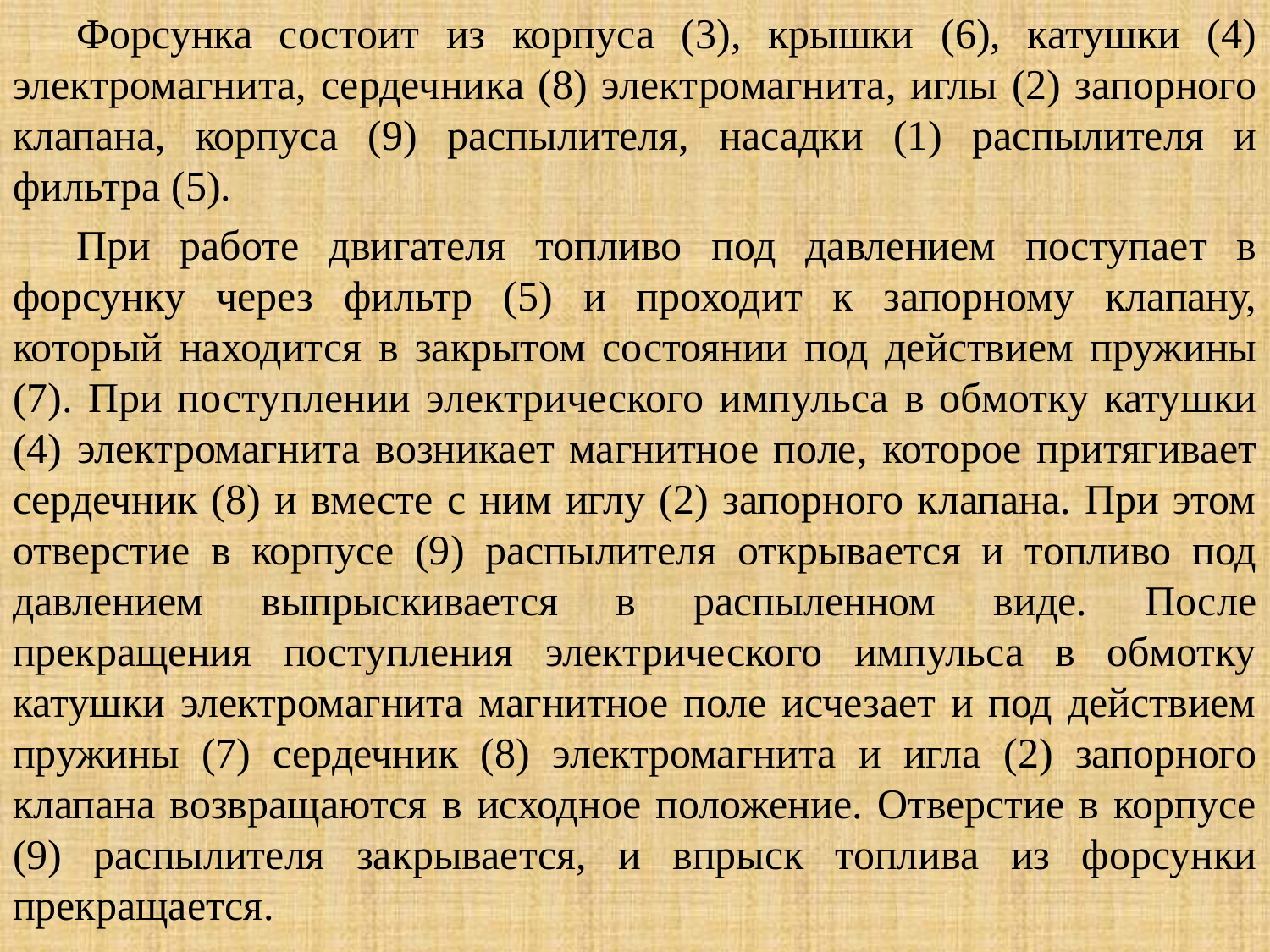

Форсунка состоит из корпуса (3), крышки (6), катушки (4) электромагнита, сердечника (8) электромагнита, иглы (2) запорного клапана, корпуса (9) распылителя, насадки (1) распылителя и фильтра (5).
При работе двигателя топливо под давлением поступает в форсунку через фильтр (5) и проходит к запорному клапану, который находится в закрытом состоянии под действием пружины (7). При поступлении электрического импульса в обмотку катушки (4) электромагнита возникает магнитное поле, которое притягивает сердечник (8) и вместе с ним иглу (2) запорного клапана. При этом отверстие в корпусе (9) распылителя открывается и топливо под давлением выпрыскивается в распыленном виде. После прекращения поступления электрического импульса в обмотку катушки электромагнита магнитное поле исчезает и под действием пружины (7) сердечник (8) электромагнита и игла (2) запорного клапана возвращаются в исходное положение. Отверстие в корпусе (9) распылителя закрывается, и впрыск топлива из форсунки прекращается.